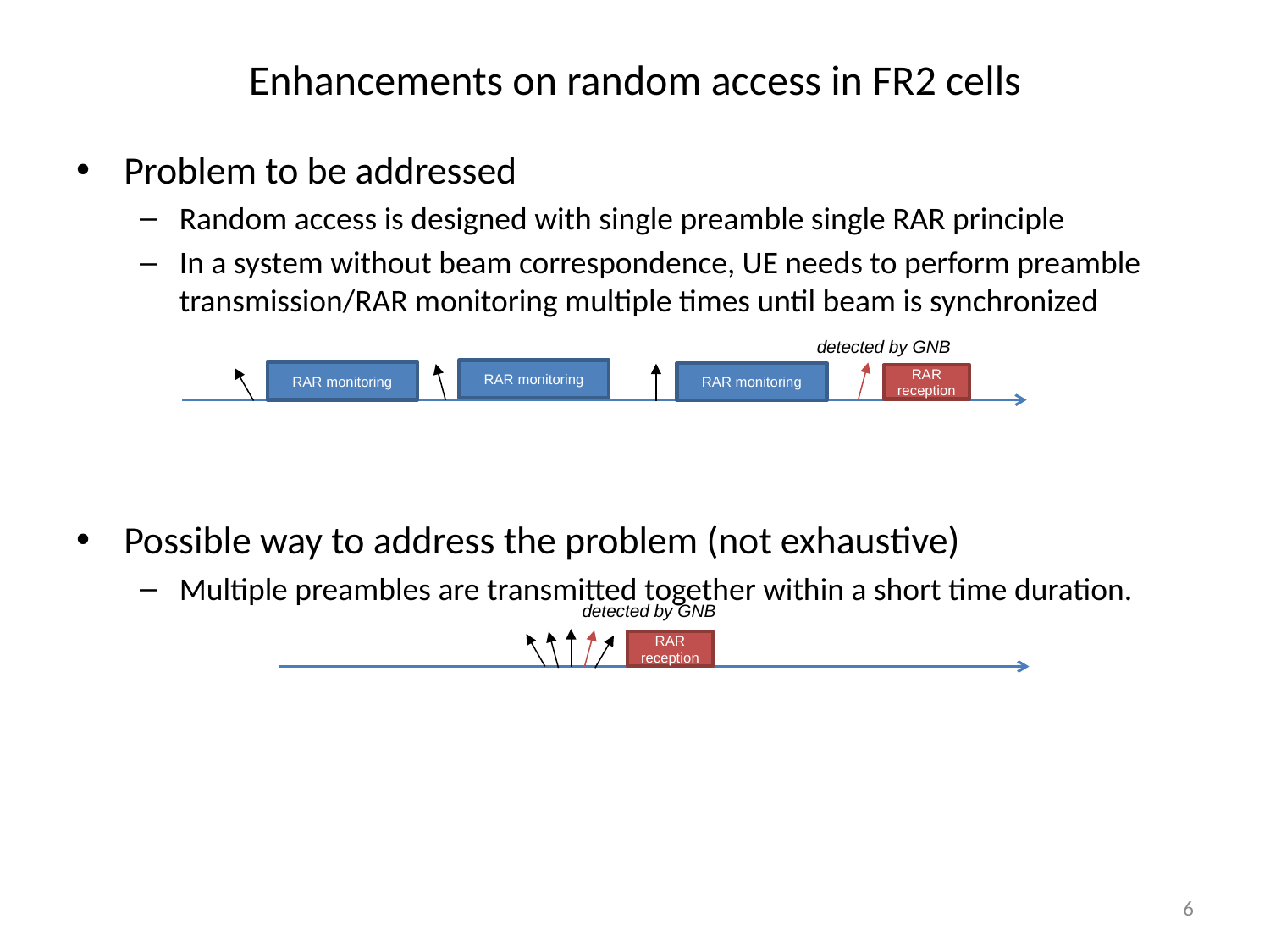

# Enhancements on random access in FR2 cells
Problem to be addressed
Random access is designed with single preamble single RAR principle
In a system without beam correspondence, UE needs to perform preamble transmission/RAR monitoring multiple times until beam is synchronized

Possible way to address the problem (not exhaustive)
Multiple preambles are transmitted together within a short time duration.

detected by GNB
RAR monitoring
RAR monitoring
RAR monitoring
RAR reception
detected by GNB
RAR reception
6